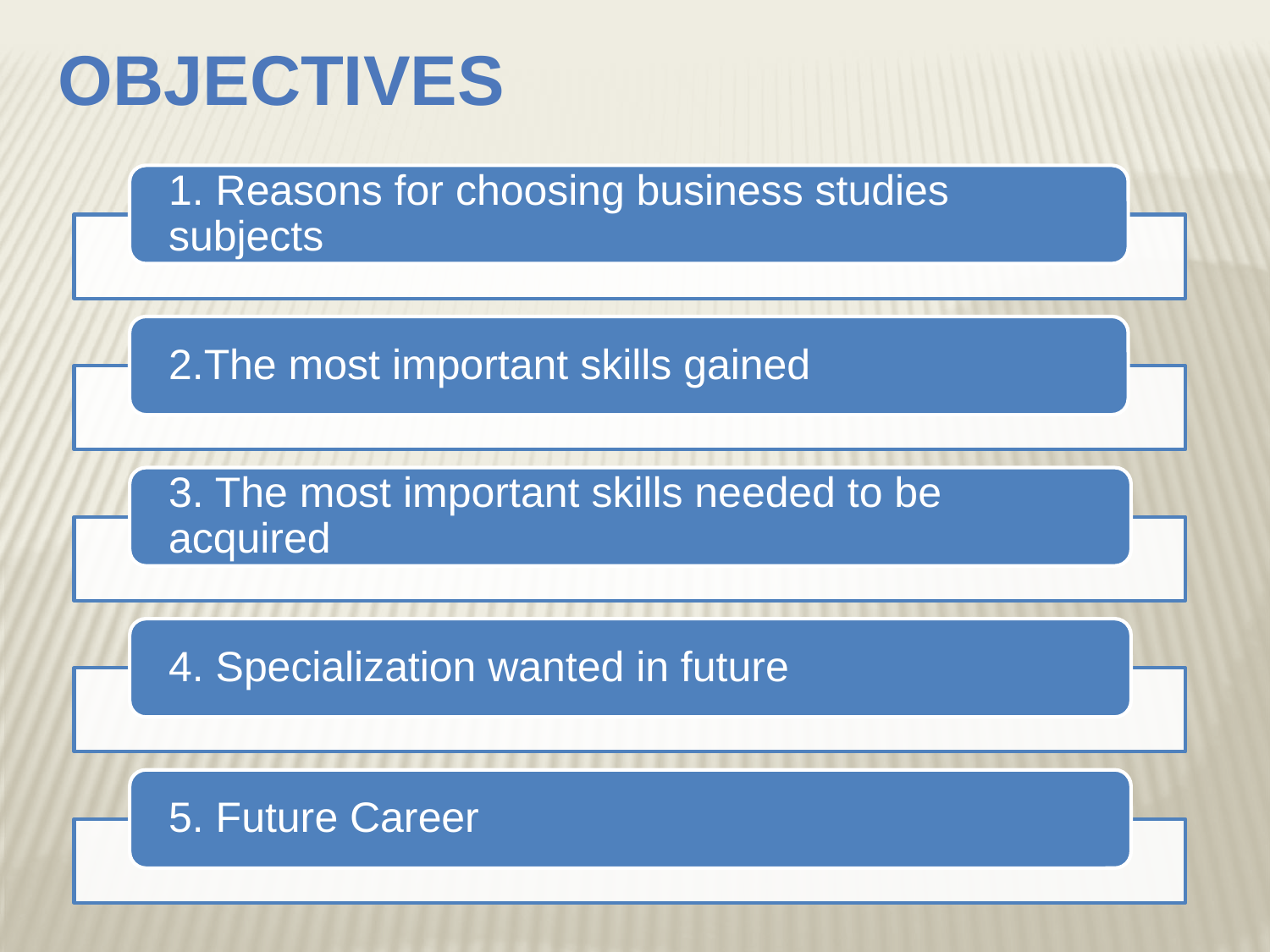

Objectives
1. Reasons for choosing business studies subjects
2.The most important skills gained
3. The most important skills needed to be acquired
4. Specialization wanted in future
5. Future Career